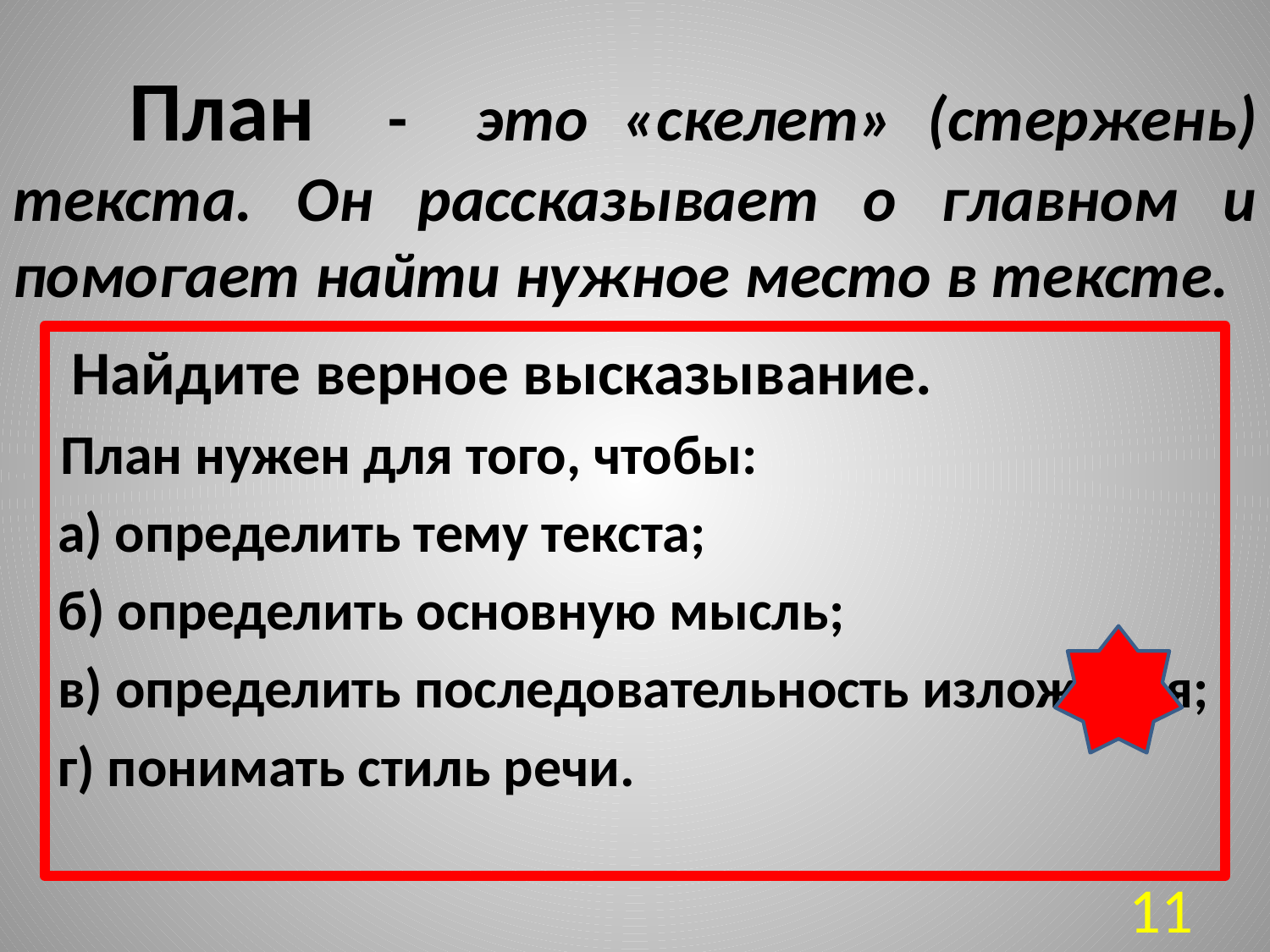

# План  -  это «скелет» (стержень) текста. Он рассказывает о главном и помогает найти нужное место в тексте.
 Найдите верное высказывание.
 План нужен для того, чтобы:
а) определить тему текста;
б) определить основную мысль;
в) определить последовательность изложения;
г) понимать стиль речи.

11